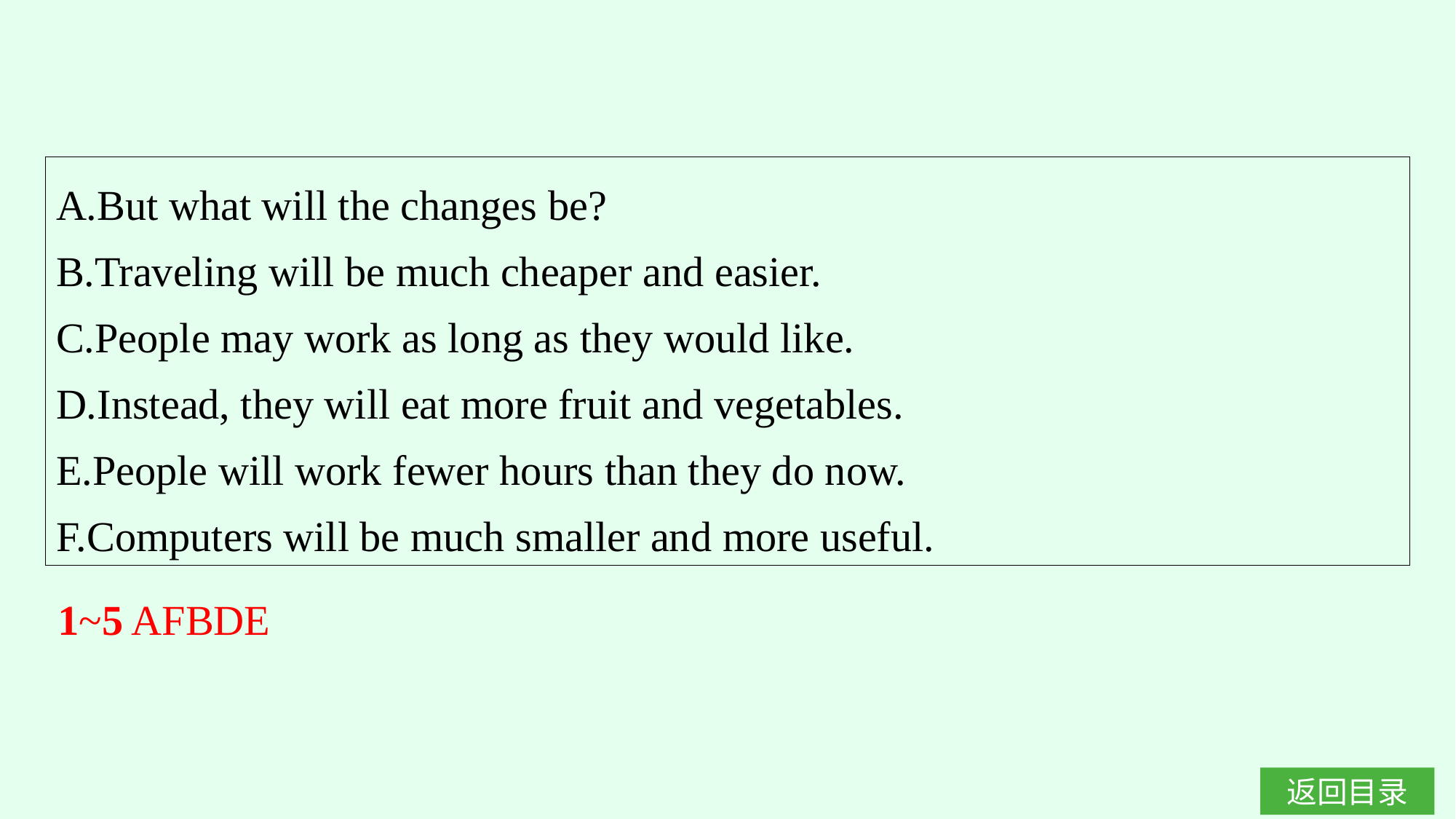

A.But what will the changes be?
B.Traveling will be much cheaper and easier.
C.People may work as long as they would like.
D.Instead, they will eat more fruit and vegetables.
E.People will work fewer hours than they do now.
F.Computers will be much smaller and more useful.
1~5 AFBDE